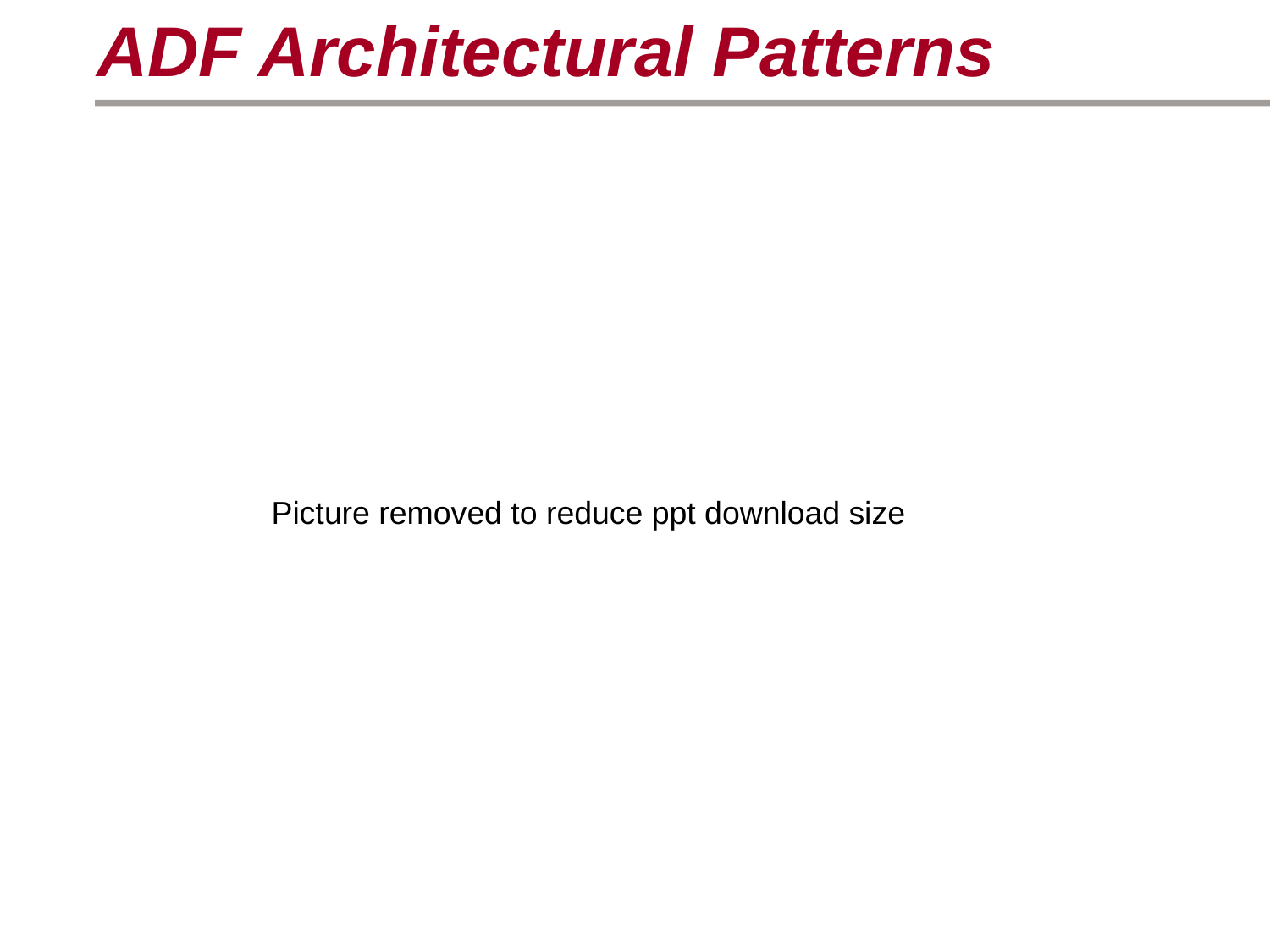

ADF Architectural Patterns

Picture removed to reduce ppt download size